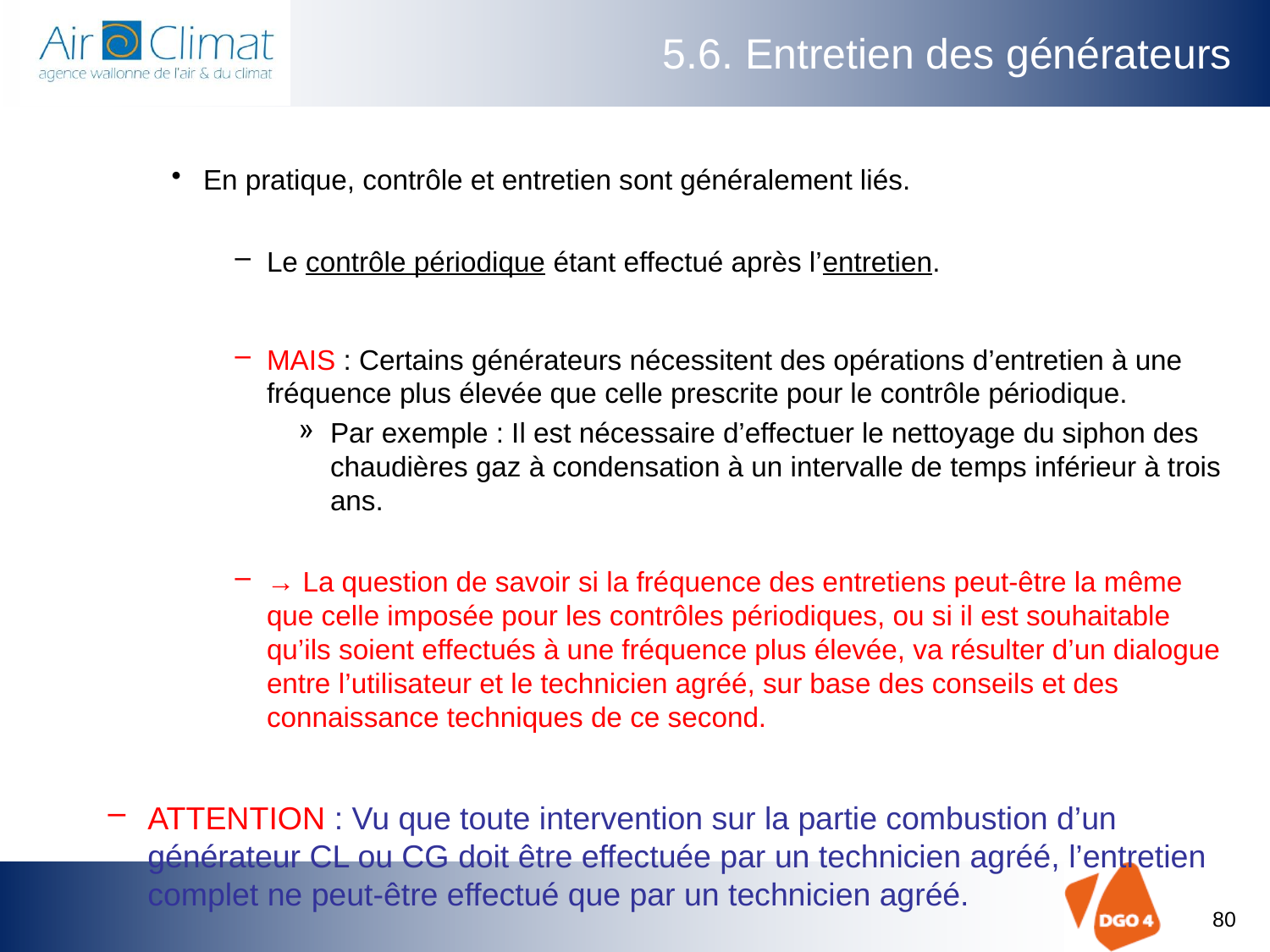

# 5.6. Entretien des générateurs

En pratique, contrôle et entretien sont généralement liés.

Le contrôle périodique étant effectué après l’entretien.

MAIS : Certains générateurs nécessitent des opérations d’entretien à une fréquence plus élevée que celle prescrite pour le contrôle périodique.
Par exemple : Il est nécessaire d’effectuer le nettoyage du siphon des chaudières gaz à condensation à un intervalle de temps inférieur à trois ans.

→ La question de savoir si la fréquence des entretiens peut-être la même que celle imposée pour les contrôles périodiques, ou si il est souhaitable qu’ils soient effectués à une fréquence plus élevée, va résulter d’un dialogue entre l’utilisateur et le technicien agréé, sur base des conseils et des connaissance techniques de ce second.

ATTENTION : Vu que toute intervention sur la partie combustion d’un générateur CL ou CG doit être effectuée par un technicien agréé, l’entretien complet ne peut-être effectué que par un technicien agréé.

80